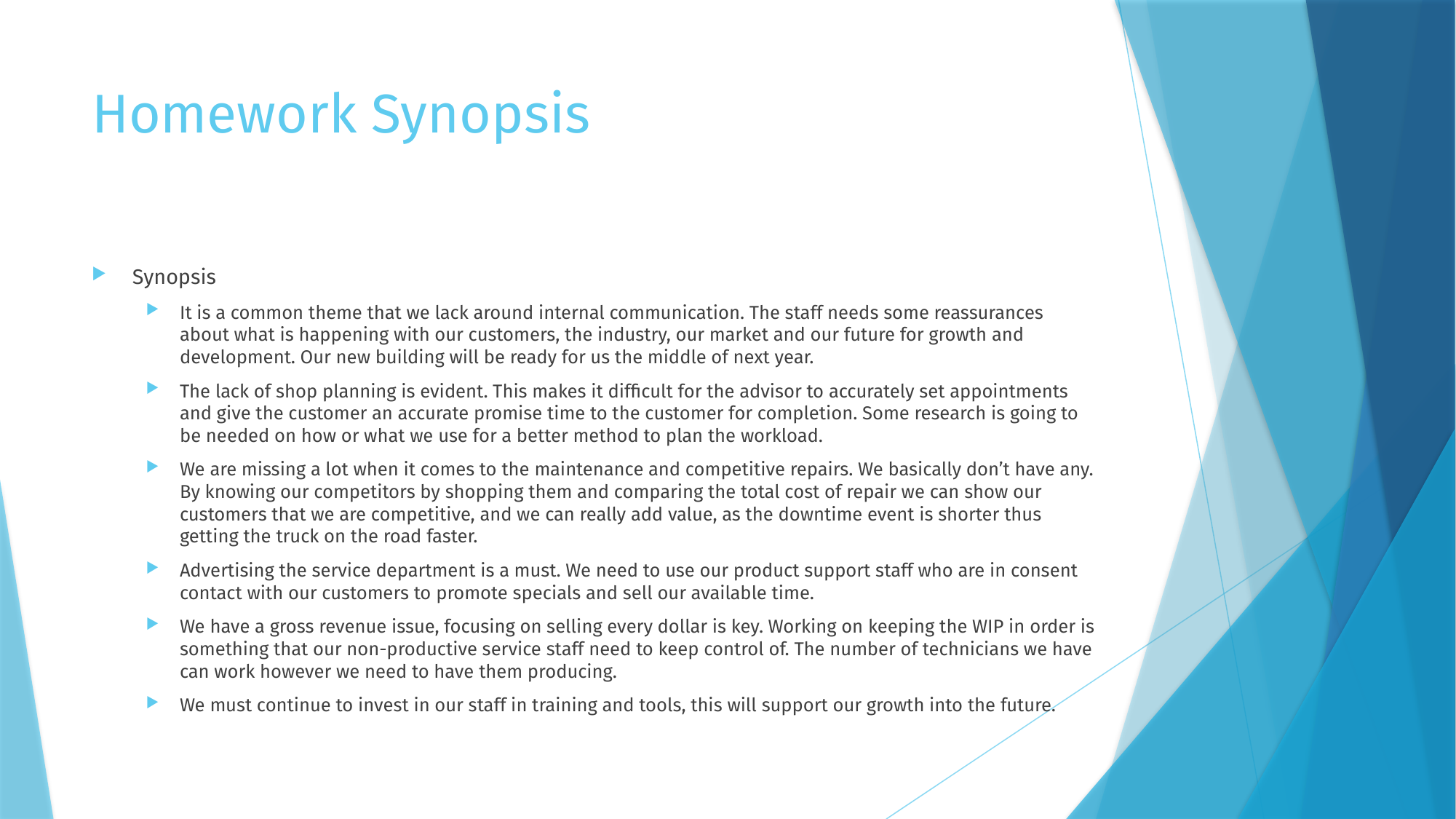

# Homework Synopsis
Synopsis
It is a common theme that we lack around internal communication. The staff needs some reassurances about what is happening with our customers, the industry, our market and our future for growth and development. Our new building will be ready for us the middle of next year.
The lack of shop planning is evident. This makes it difficult for the advisor to accurately set appointments and give the customer an accurate promise time to the customer for completion. Some research is going to be needed on how or what we use for a better method to plan the workload.
We are missing a lot when it comes to the maintenance and competitive repairs. We basically don’t have any. By knowing our competitors by shopping them and comparing the total cost of repair we can show our customers that we are competitive, and we can really add value, as the downtime event is shorter thus getting the truck on the road faster.
Advertising the service department is a must. We need to use our product support staff who are in consent contact with our customers to promote specials and sell our available time.
We have a gross revenue issue, focusing on selling every dollar is key. Working on keeping the WIP in order is something that our non-productive service staff need to keep control of. The number of technicians we have can work however we need to have them producing.
We must continue to invest in our staff in training and tools, this will support our growth into the future.